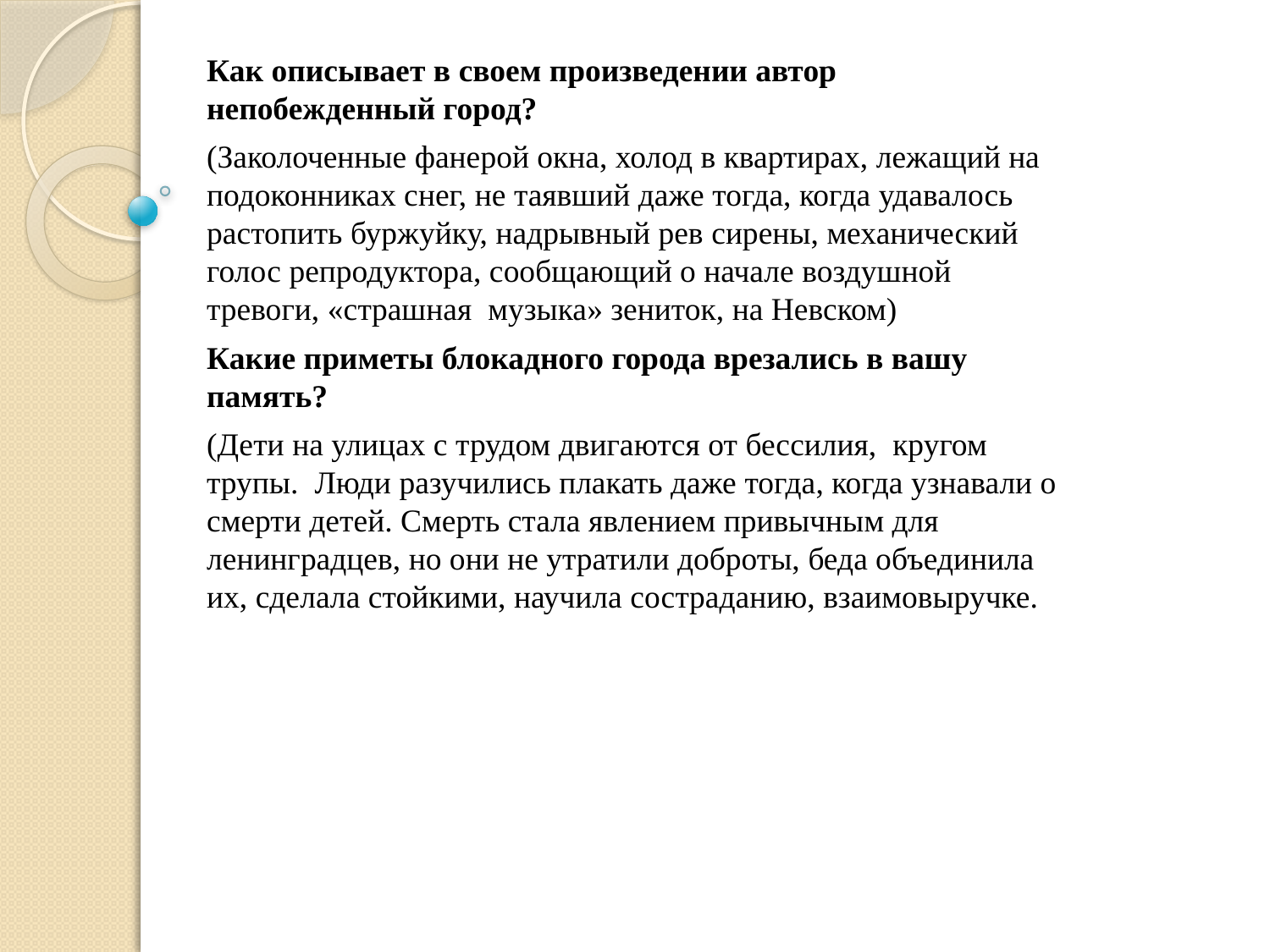

Как описывает в своем произведении автор непобежденный город?
(Заколоченные фанерой окна, холод в квартирах, лежащий на подоконниках снег, не таявший даже тогда, когда удавалось растопить буржуйку, надрывный рев сирены, механический голос репродуктора, сообщающий о начале воздушной тревоги, «страшная  музыка» зениток, на Невском)
Какие приметы блокадного города врезались в вашу память?
(Дети на улицах с трудом двигаются от бессилия,  кругом трупы.  Люди разучились плакать даже тогда, когда узнавали о смерти детей. Смерть стала явлением привычным для ленинградцев, но они не утратили доброты, беда объединила их, сделала стойкими, научила состраданию, взаимовыручке.

#